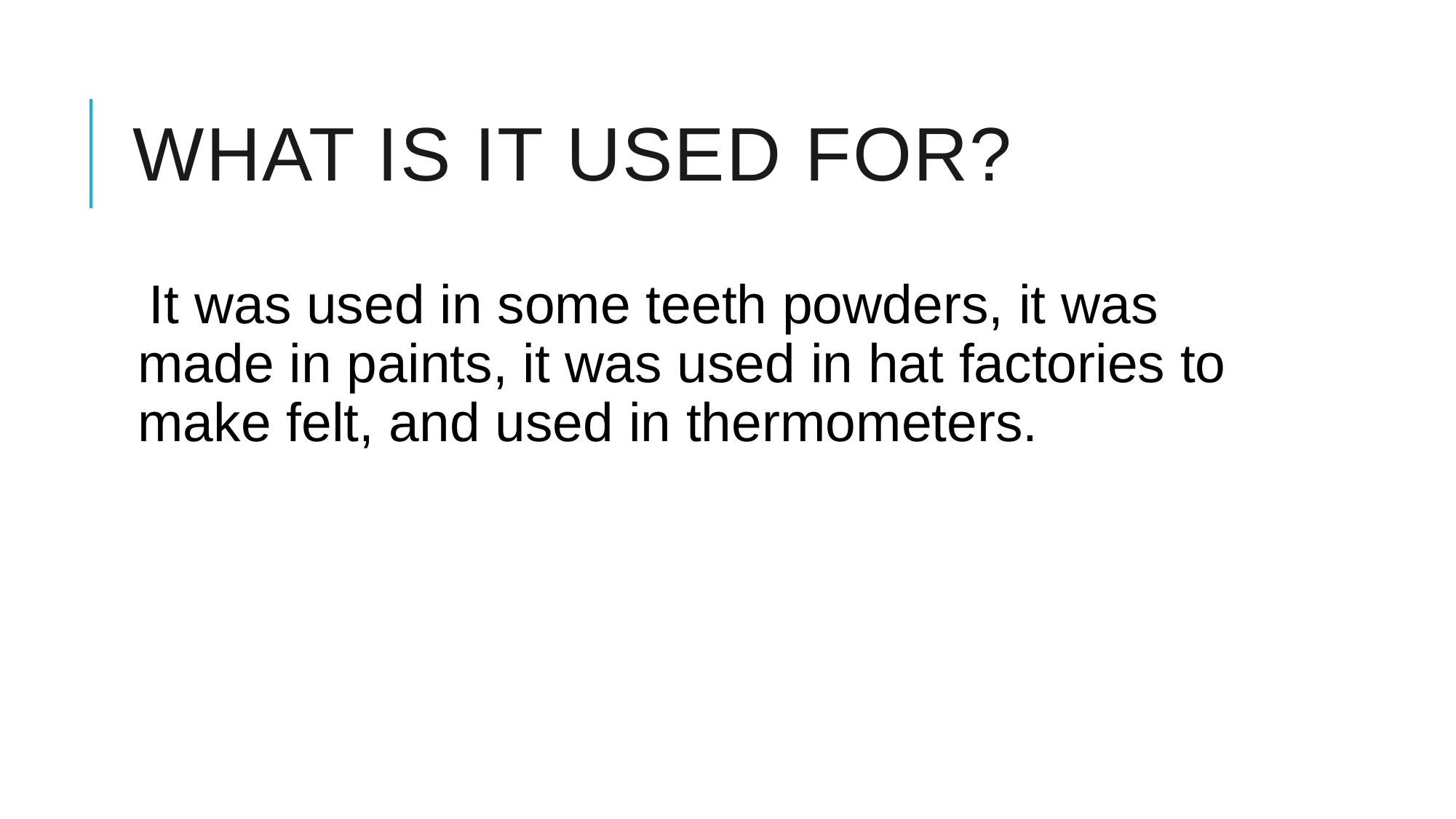

# What is it used for?
It was used in some teeth powders, it was made in paints, it was used in hat factories to make felt, and used in thermometers.